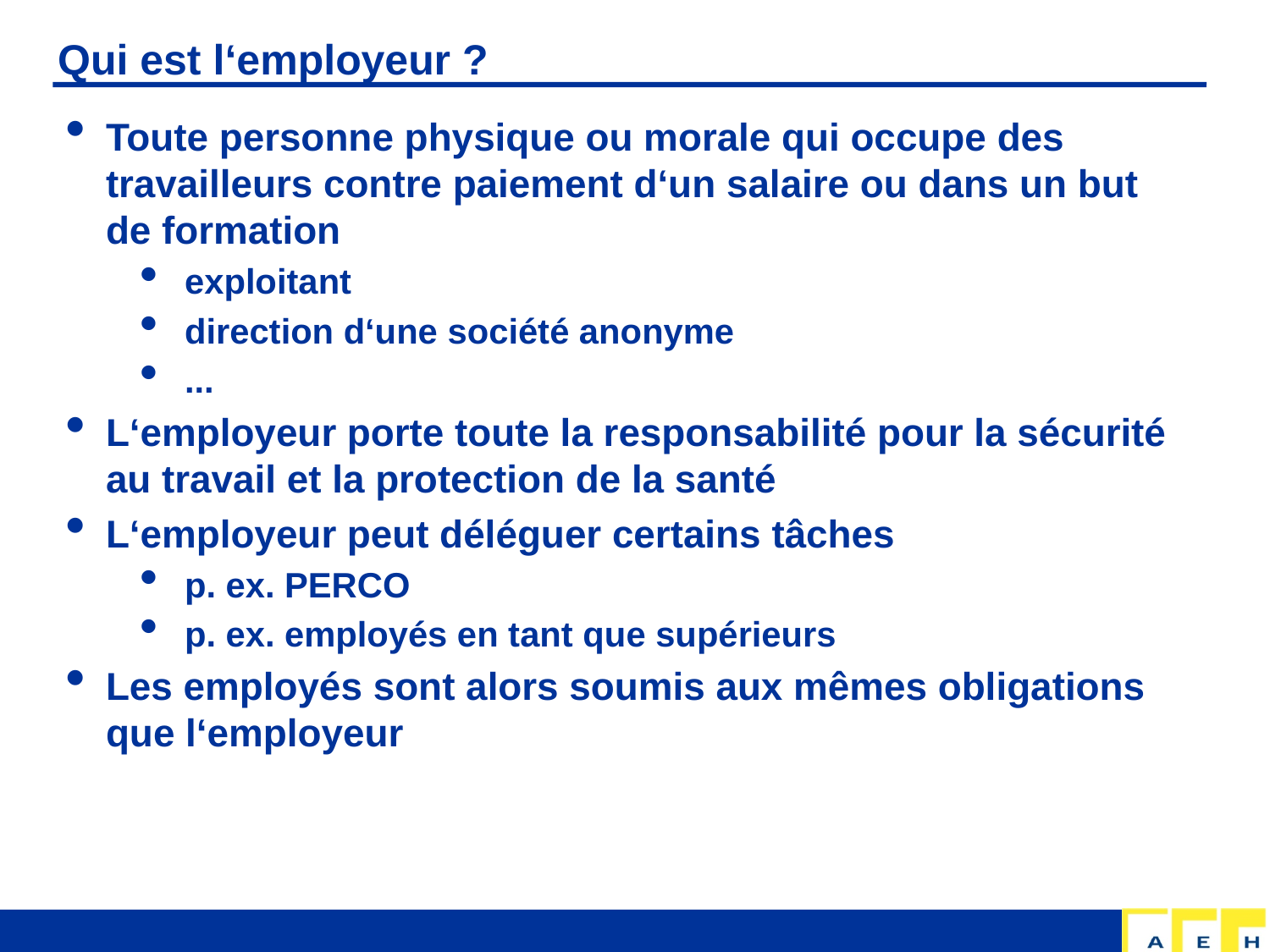

# Qui est l‘employeur ?
Toute personne physique ou morale qui occupe des travailleurs contre paiement d‘un salaire ou dans un but de formation
exploitant
direction d‘une société anonyme
...
L‘employeur porte toute la responsabilité pour la sécurité au travail et la protection de la santé
L‘employeur peut déléguer certains tâches
p. ex. PERCO
p. ex. employés en tant que supérieurs
Les employés sont alors soumis aux mêmes obligations que l‘employeur